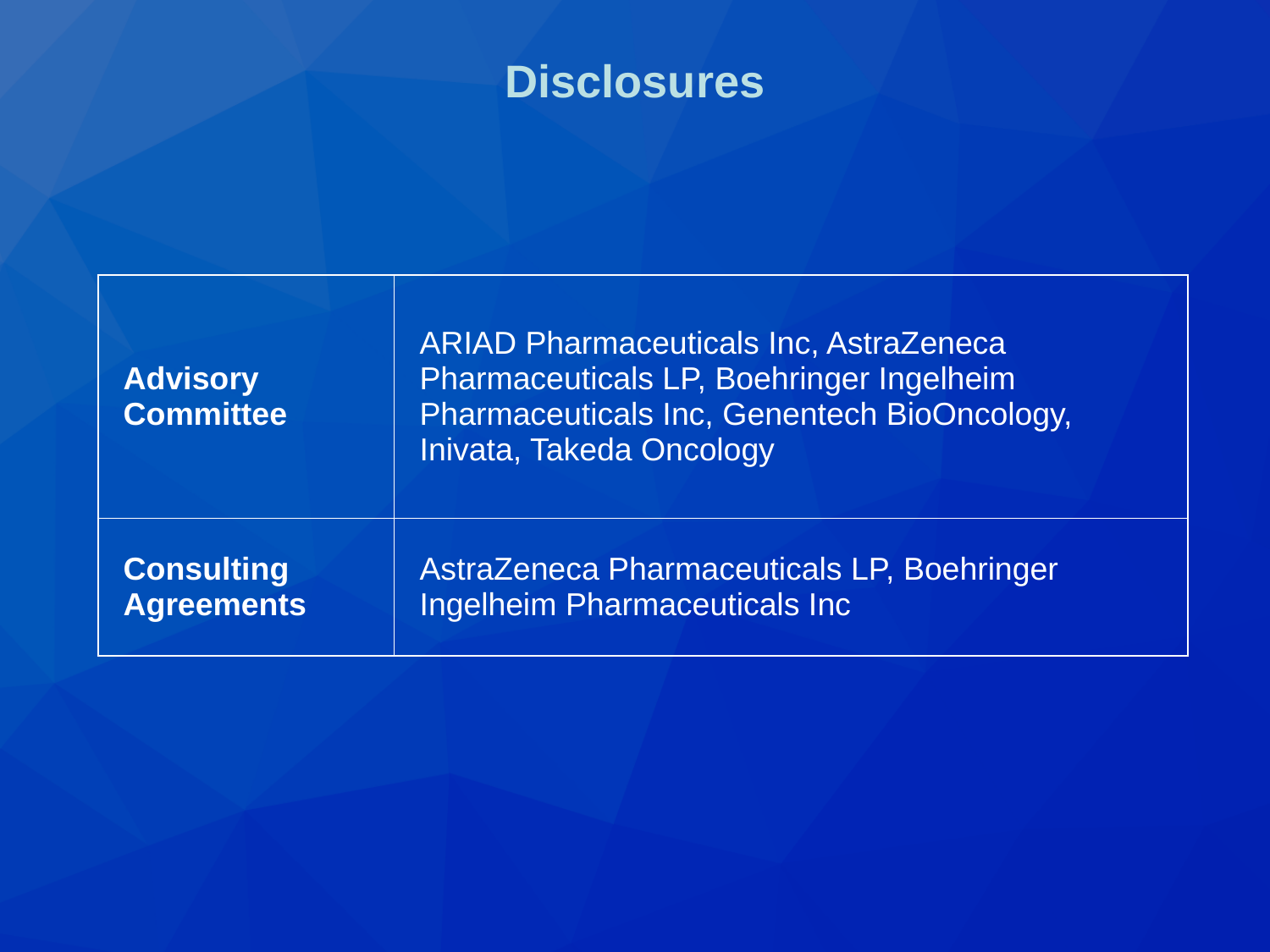

# Disclosures
| Advisory Committee | ARIAD Pharmaceuticals Inc, AstraZeneca Pharmaceuticals LP, Boehringer Ingelheim Pharmaceuticals Inc, Genentech BioOncology, Inivata, Takeda Oncology |
| --- | --- |
| Consulting Agreements | AstraZeneca Pharmaceuticals LP, Boehringer Ingelheim Pharmaceuticals Inc |